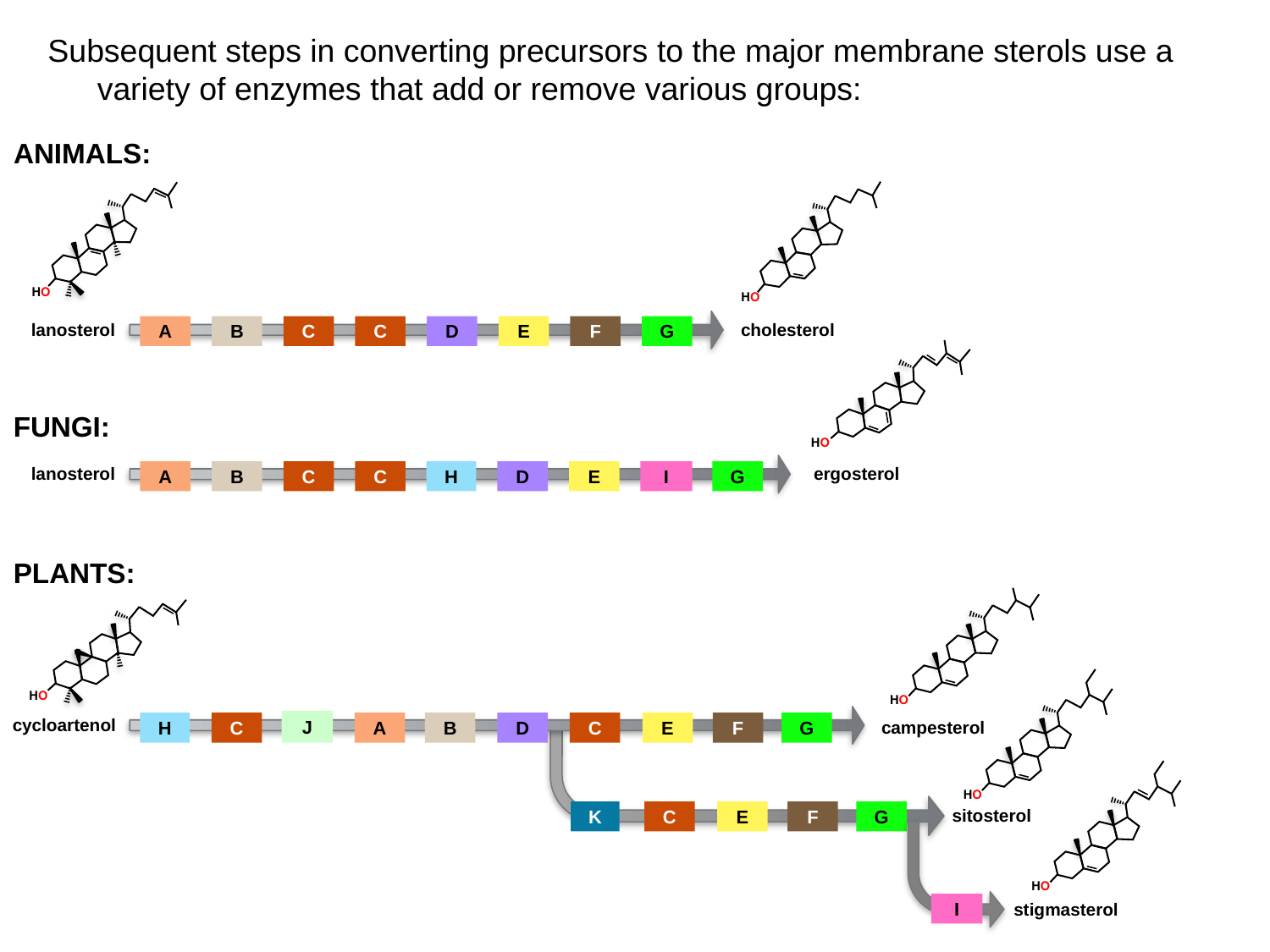

Subsequent steps in converting precursors to the major membrane sterols use a variety of enzymes that add or remove various groups:

ANIMALS:

HO

HO
lanosterol
cholesterol
A
B
C
C
D
E
F
G

HO
FUNGI:
lanosterol
ergosterol
A
B
C
C
H
D
E
I
G

PLANTS:

HO

HO
cycloartenol
campesterol
J
H
C
A
B
D
C
E
F
G

HO

sitosterol
K
C
E
F
G

HO

stigmasterol
I